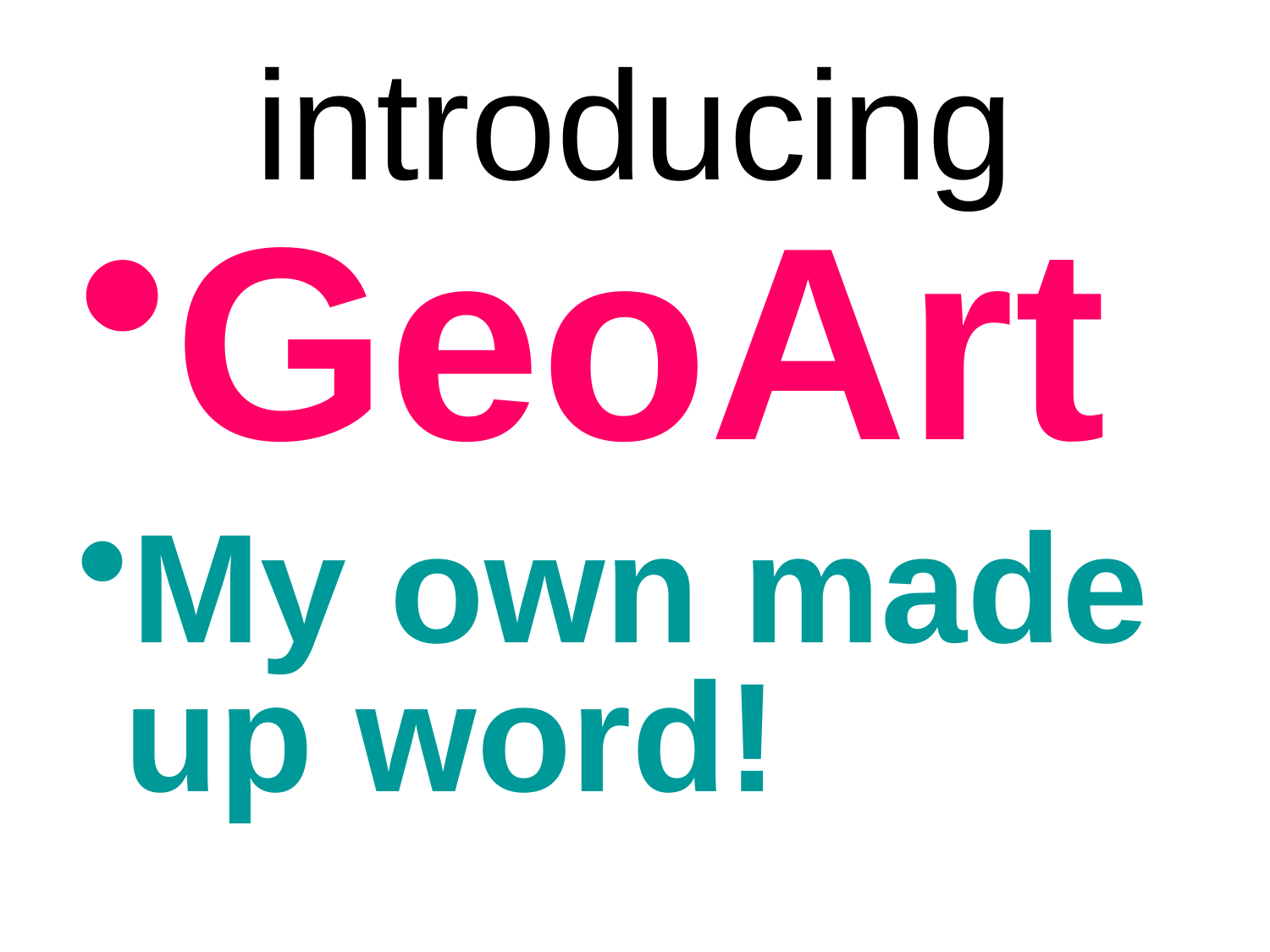

# introducing
GeoArt
My own made up word!